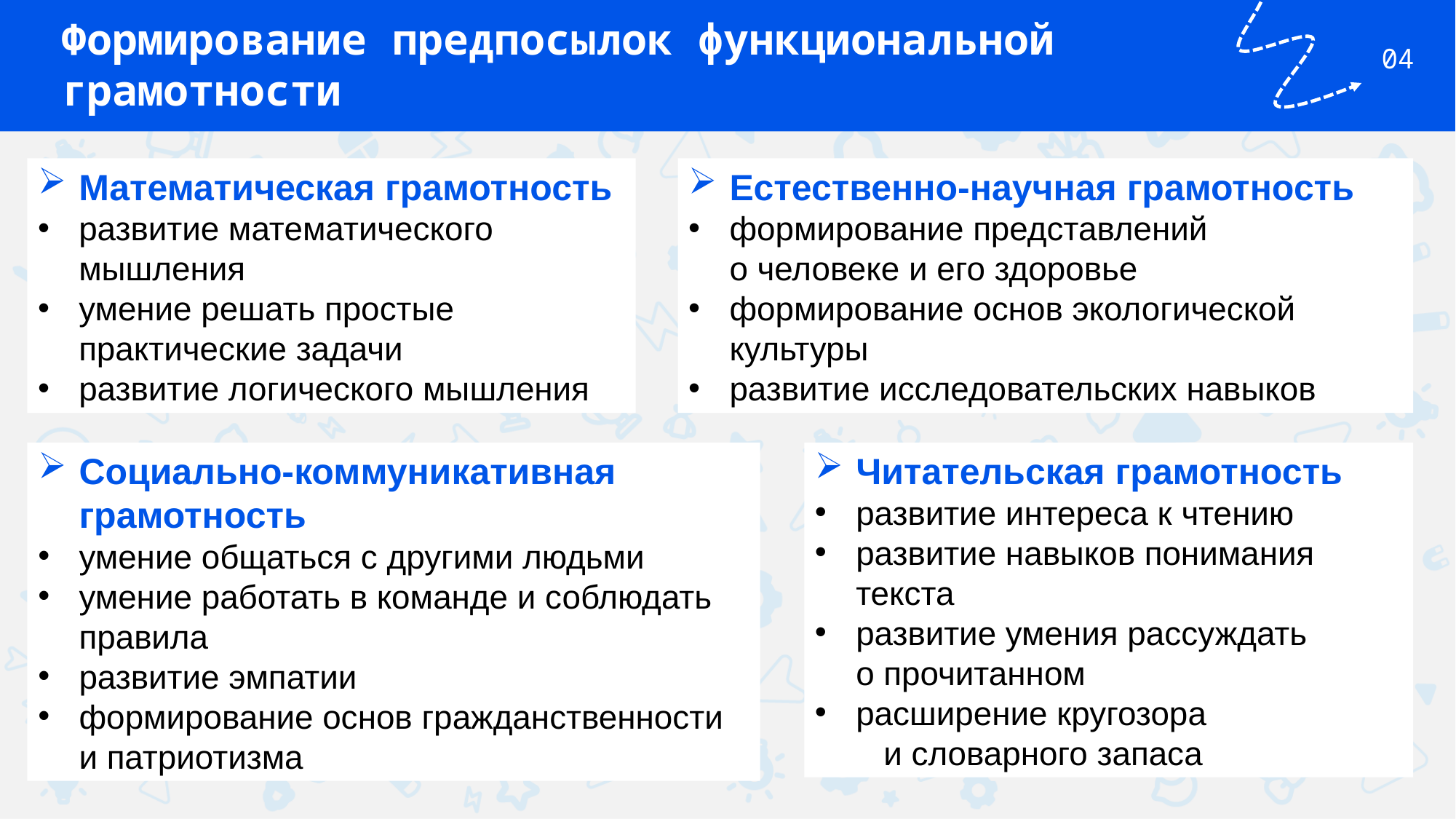

Формирование предпосылок функциональной грамотности
04
Математическая грамотность
развитие математического мышления
умение решать простые практические задачи
развитие логического мышления
Естественно-научная грамотность
формирование представлений                     о человеке и его здоровье
формирование основ экологической культуры
развитие исследовательских навыков
Социально-коммуникативная грамотность
умение общаться с другими людьми
умение работать в команде и соблюдать правила
развитие эмпатии
формирование основ гражданственности и патриотизма
Читательская грамотность
развитие интереса к чтению
развитие навыков понимания текста
развитие умения рассуждать         о прочитанном
расширение кругозора                         и словарного запаса